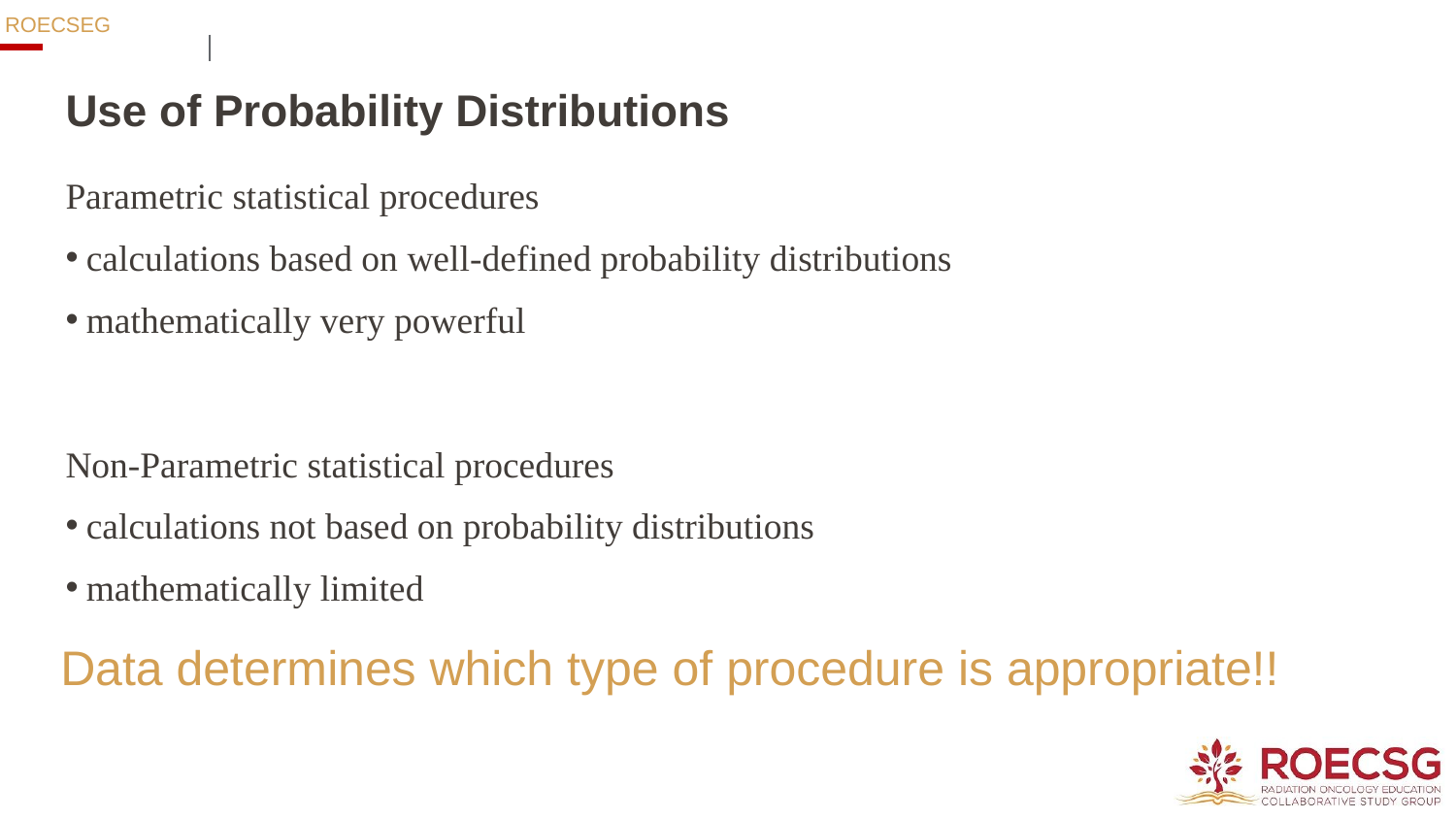

# Use of Probability Distributions
Parametric statistical procedures
calculations based on well-defined probability distributions
mathematically very powerful

Non-Parametric statistical procedures
calculations not based on probability distributions
mathematically limited
Data determines which type of procedure is appropriate!!